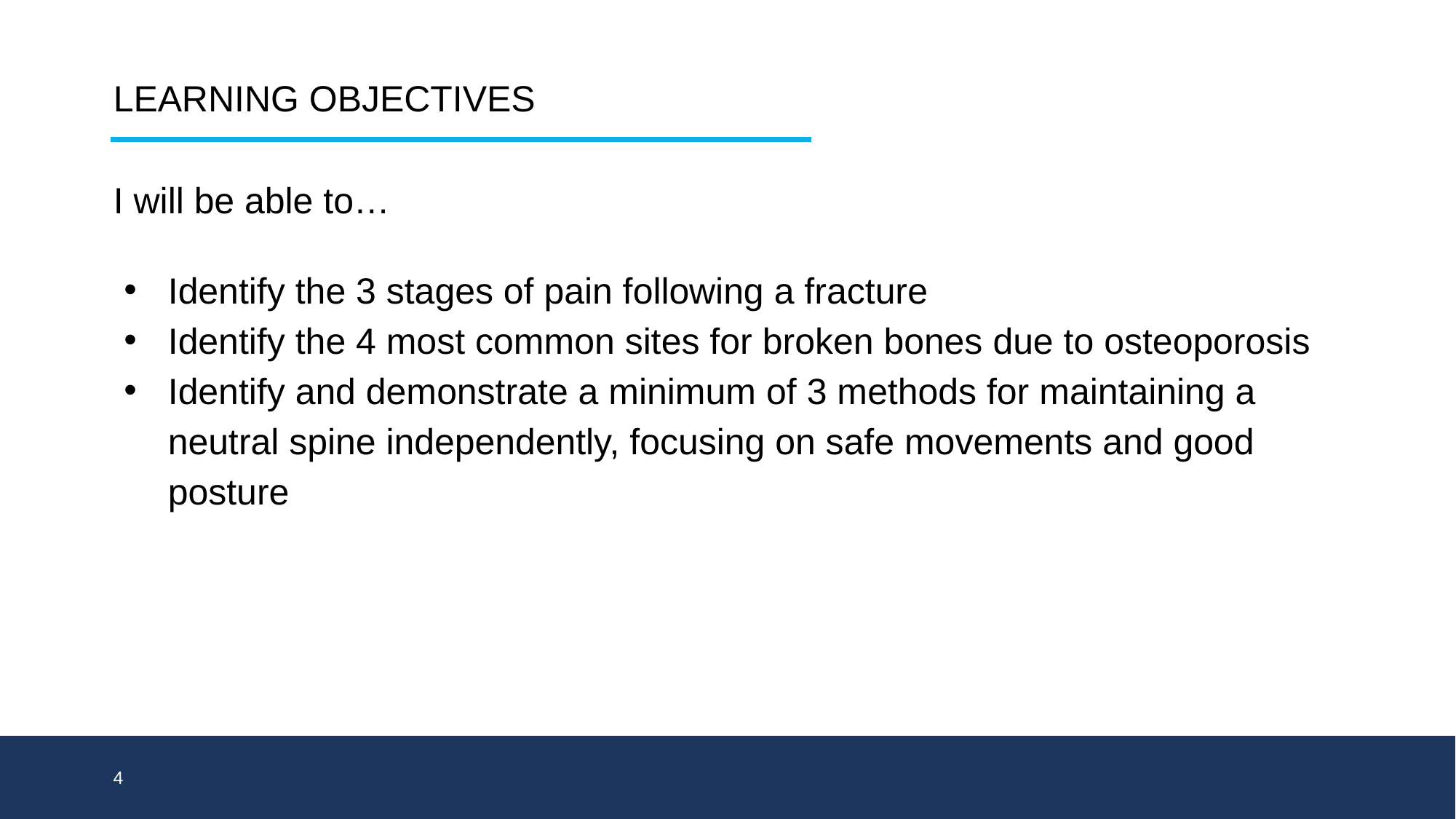

# Learning Objectives
I will be able to…

Identify the 3 stages of pain following a fracture
Identify the 4 most common sites for broken bones due to osteoporosis
Identify and demonstrate a minimum of 3 methods for maintaining a neutral spine independently, focusing on safe movements and good posture